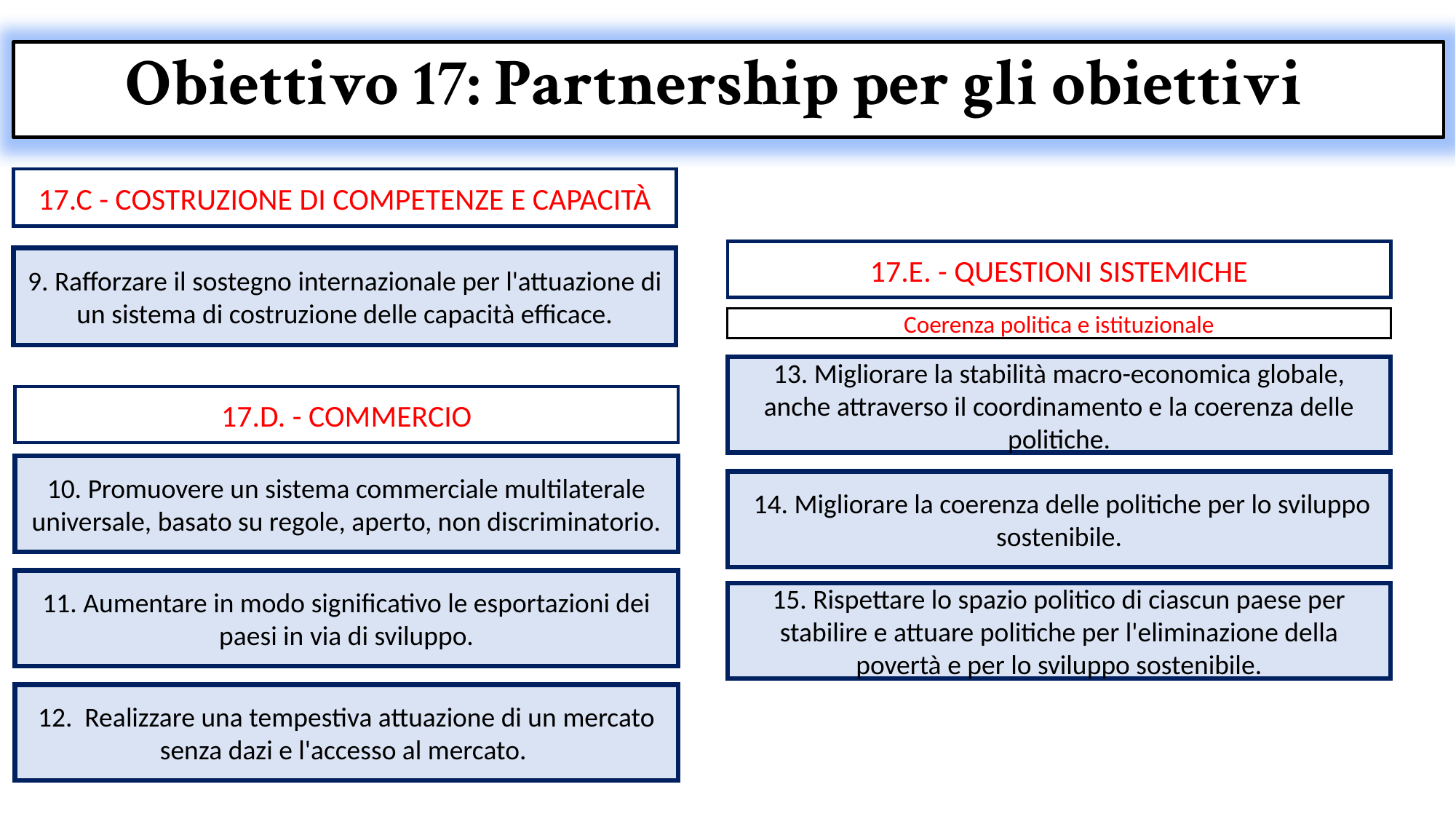

Obiettivo 17: Partnership per gli obiettivi
17.C - COSTRUZIONE DI COMPETENZE E CAPACITÀ
17.E. - QUESTIONI SISTEMICHE
9. Rafforzare il sostegno internazionale per l'attuazione di un sistema di costruzione delle capacità efficace.
Coerenza politica e istituzionale
13. Migliorare la stabilità macro-economica globale, anche attraverso il coordinamento e la coerenza delle politiche.
17.D. - COMMERCIO
10. Promuovere un sistema commerciale multilaterale universale, basato su regole, aperto, non discriminatorio.
 14. Migliorare la coerenza delle politiche per lo sviluppo sostenibile.
11. Aumentare in modo significativo le esportazioni dei paesi in via di sviluppo.
15. Rispettare lo spazio politico di ciascun paese per stabilire e attuare politiche per l'eliminazione della povertà e per lo sviluppo sostenibile.
12.  Realizzare una tempestiva attuazione di un mercato senza dazi e l'accesso al mercato.